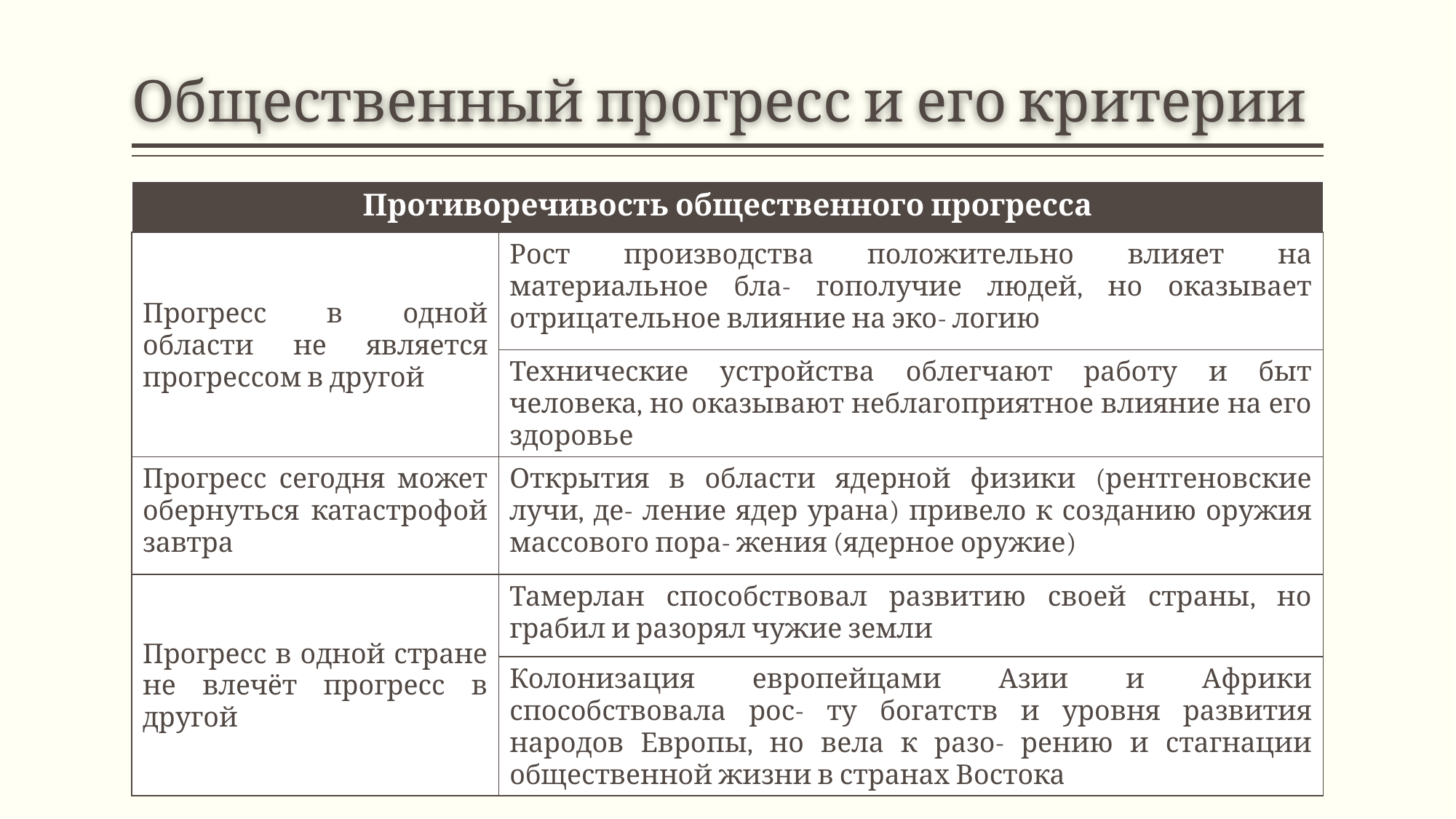

# Общественный прогресс и его критерии
| Противоречивость общественного прогресса |  |
| --- | --- |
| Прогресс в одной области не является прогрессом в другой | Рост производства положительно влияет на материальное бла- гополучие людей, но оказывает отрицательное влияние на эко- логию |
|  | Технические устройства облегчают работу и быт человека, но оказывают неблагоприятное влияние на его здоровье |
| Прогресс сегодня может обернуться катастрофой завтра | Открытия в области ядерной физики (рентгеновские лучи, де- ление ядер урана) привело к созданию оружия массового пора- жения (ядерное оружие) |
| Прогресс в одной стране не влечёт прогресс в другой | Тамерлан способствовал развитию своей страны, но грабил и разорял чужие земли |
|  | Колонизация европейцами Азии и Африки способствовала рос- ту богатств и уровня развития народов Европы, но вела к разо- рению и стагнации общественной жизни в странах Востока |